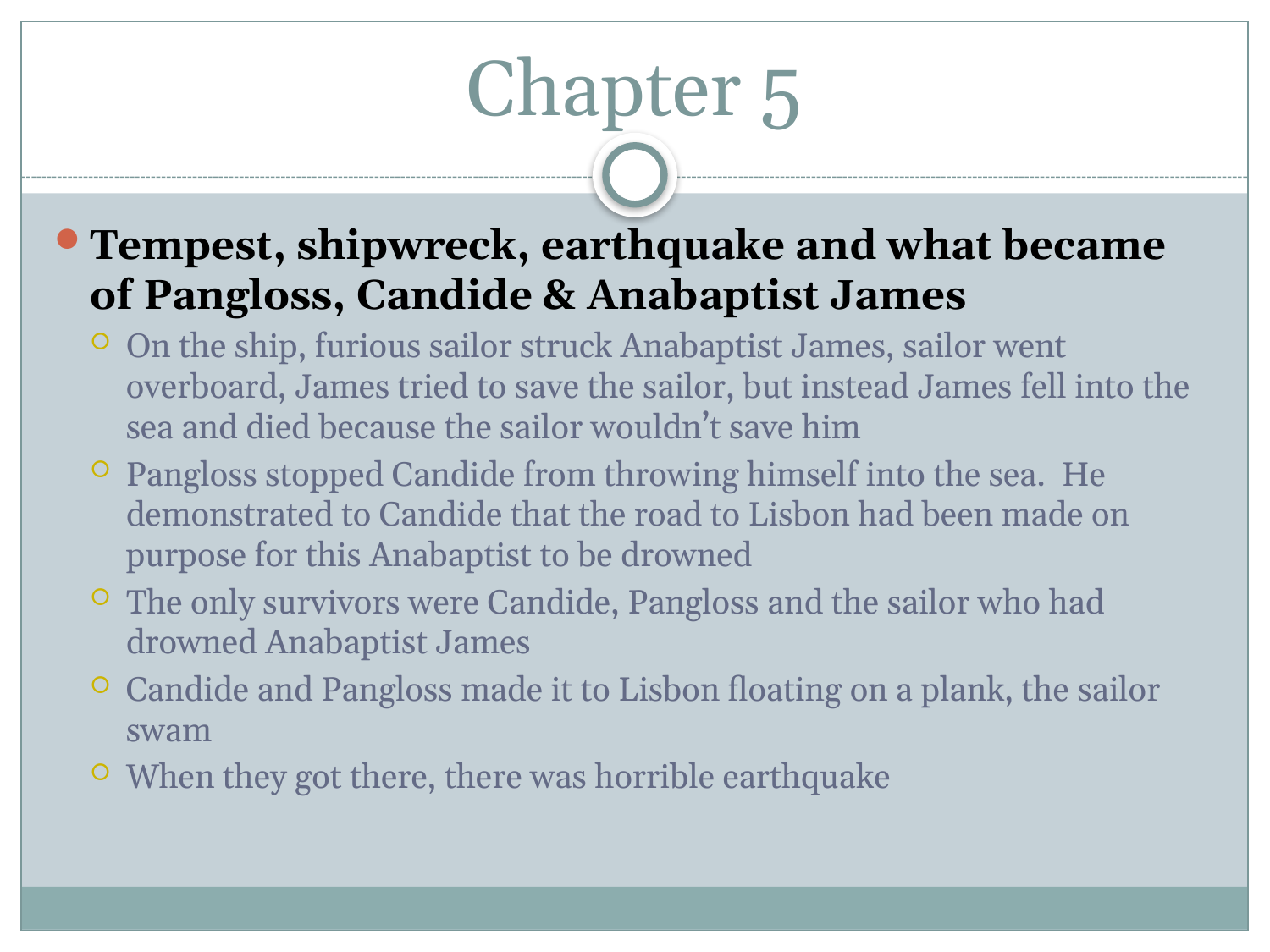

# Chapter 5
Tempest, shipwreck, earthquake and what became of Pangloss, Candide & Anabaptist James
On the ship, furious sailor struck Anabaptist James, sailor went overboard, James tried to save the sailor, but instead James fell into the sea and died because the sailor wouldn’t save him
Pangloss stopped Candide from throwing himself into the sea.  He demonstrated to Candide that the road to Lisbon had been made on purpose for this Anabaptist to be drowned
The only survivors were Candide, Pangloss and the sailor who had drowned Anabaptist James
Candide and Pangloss made it to Lisbon floating on a plank, the sailor swam
When they got there, there was horrible earthquake